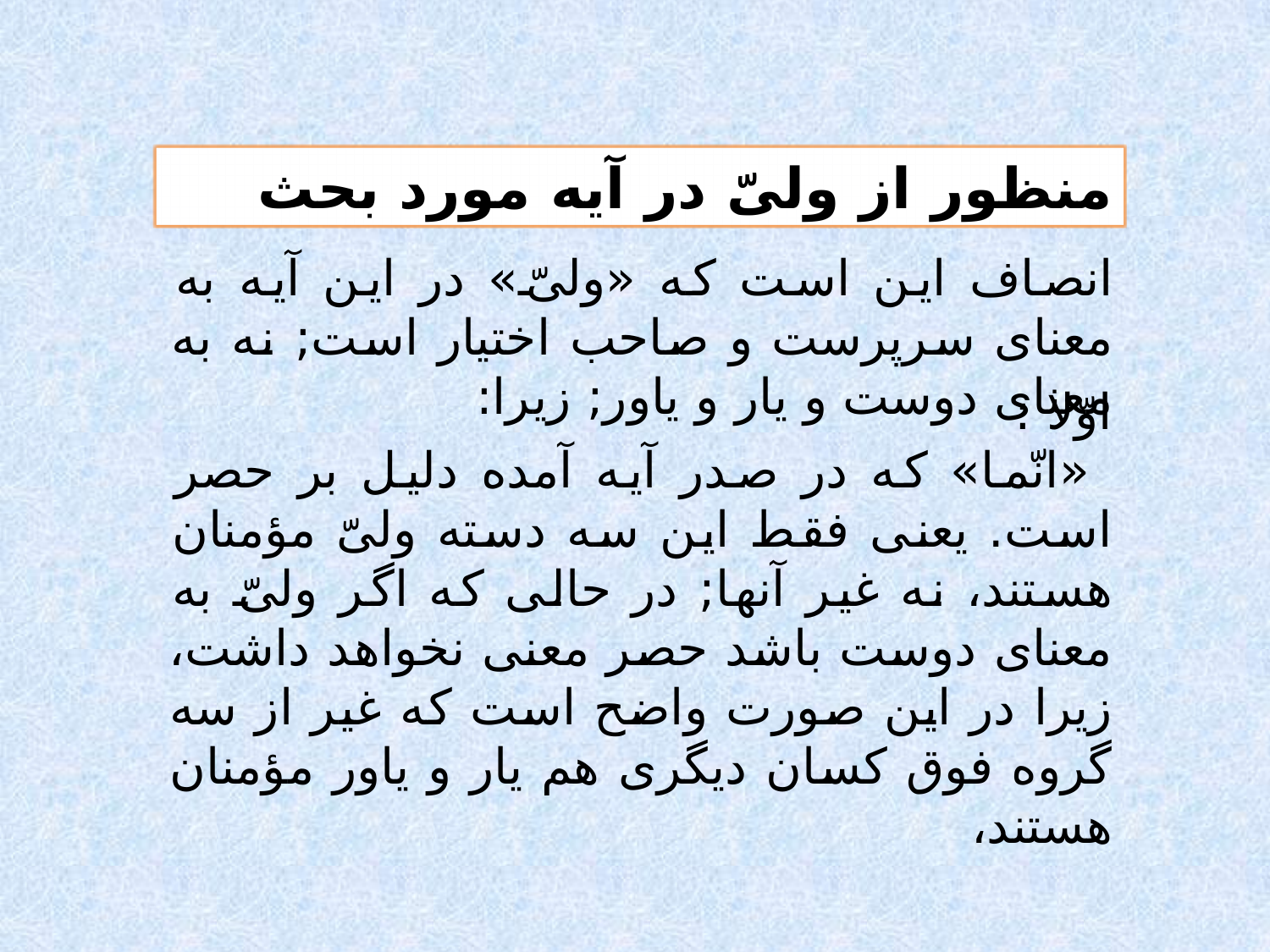

منظور از ولىّ در آيه مورد بحث
انصاف اين است كه «ولىّ» در اين آيه به معناى سرپرست و صاحب اختيار است; نه به معناى دوست و يار و ياور; زيرا:
اوّلا :
 «انّما» كه در صدر آيه آمده دليل بر حصر است. يعنى فقط اين سه دسته ولىّ مؤمنان هستند، نه غير آنها; در حالى كه اگر ولىّ به معناى دوست باشد حصر معنى نخواهد داشت، زيرا در اين صورت واضح است كه غير از سه گروه فوق كسان ديگرى هم يار و ياور مؤمنان هستند،